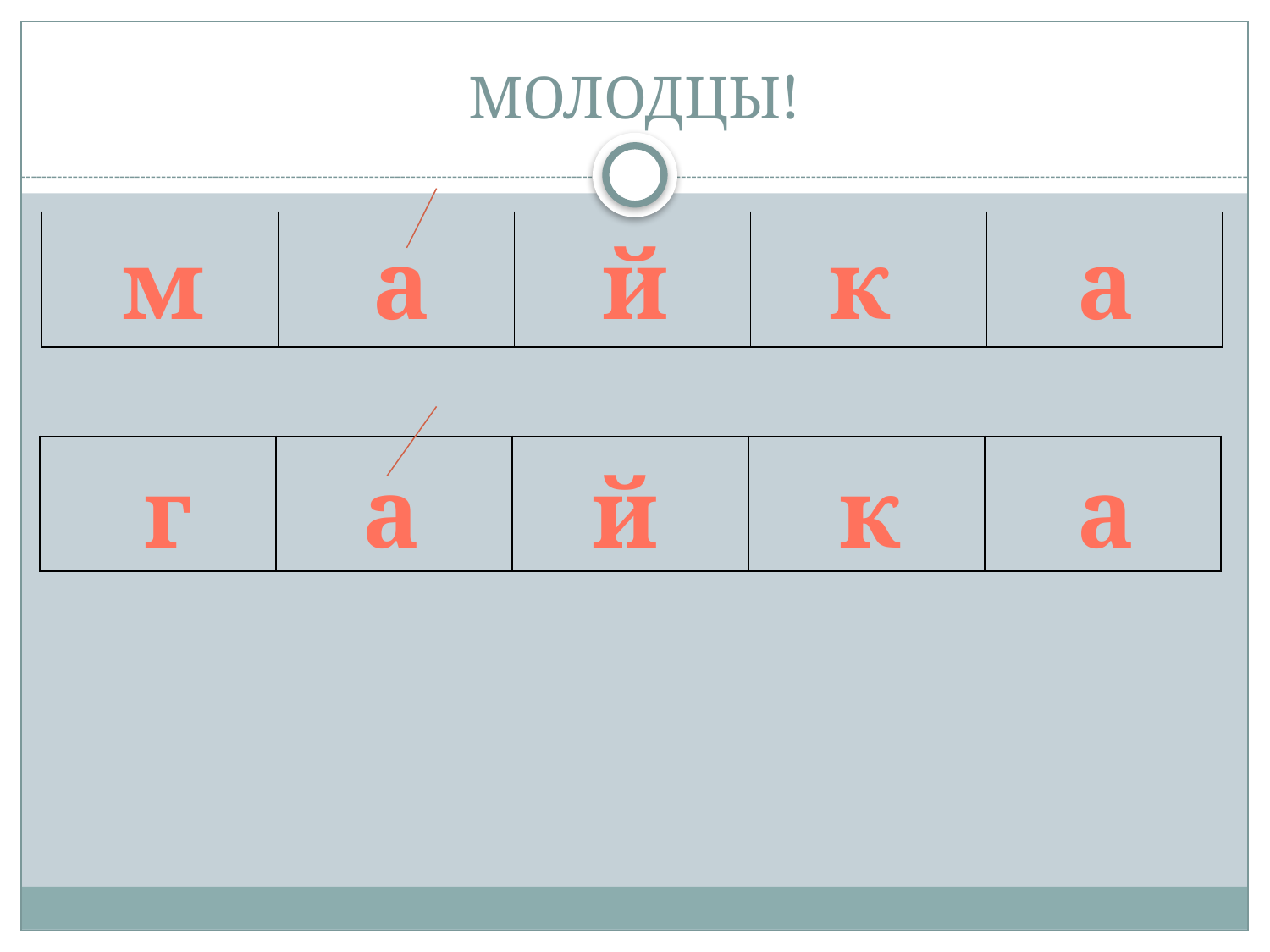

# МОЛОДЦЫ!
|  |  |  |  |  |
| --- | --- | --- | --- | --- |
м
а
й
к
а
|  |  |  |  |  |
| --- | --- | --- | --- | --- |
г
а
й
к
а